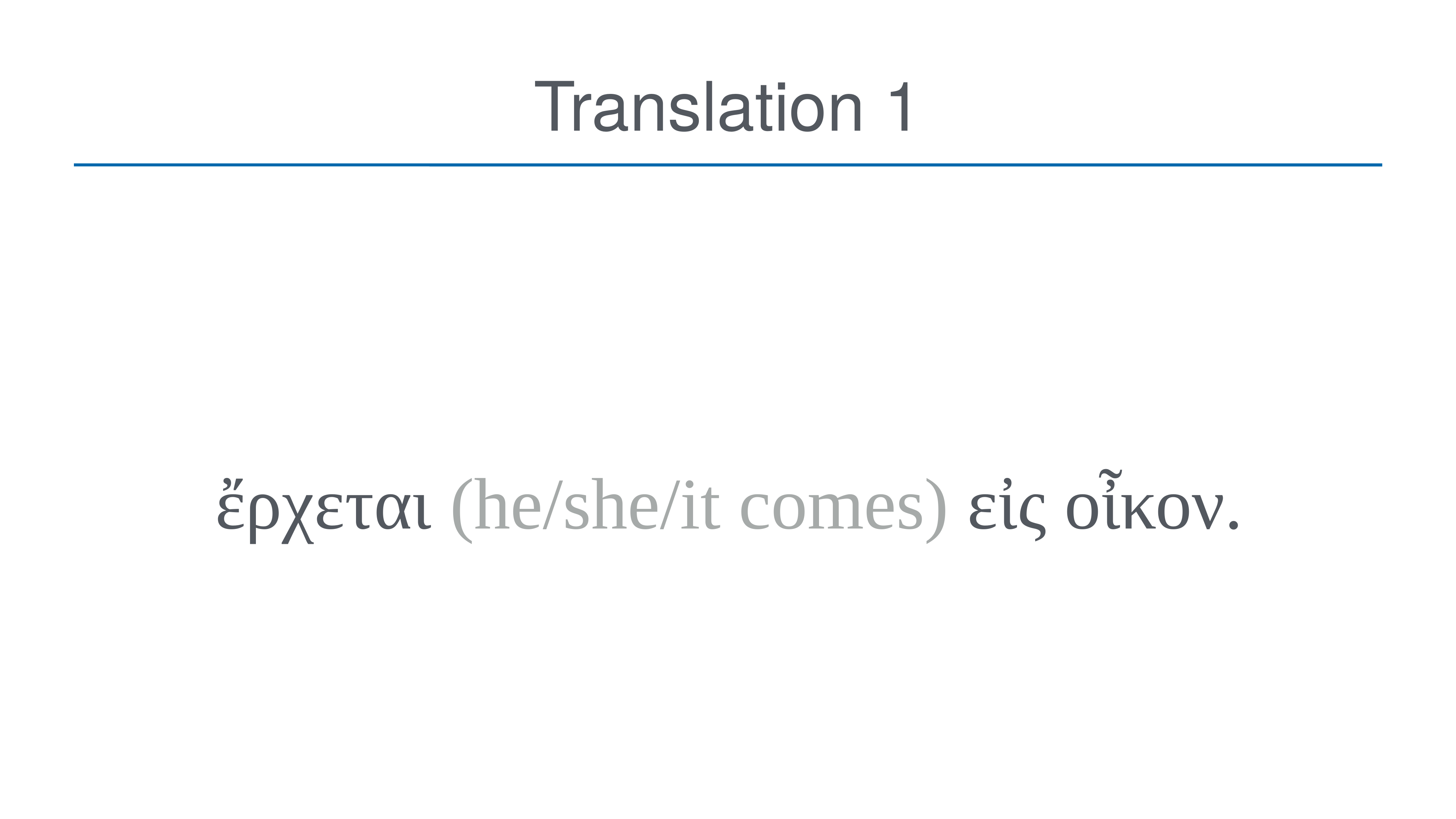

# Translation 1
ἔρχεται (he/she/it comes) εἰς οἶκον.